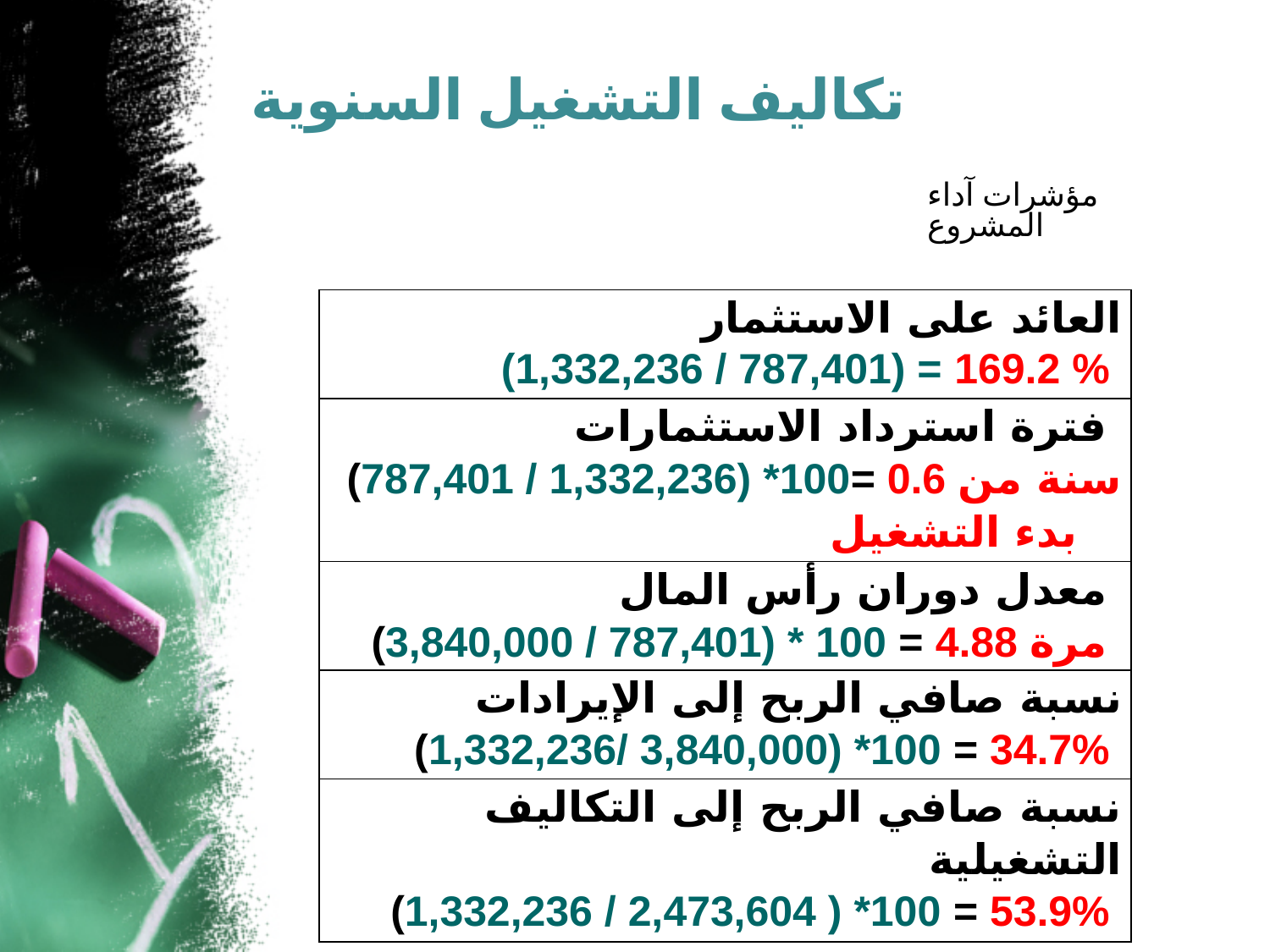

# تكاليف التشغيل السنوية
مؤشرات آداء المشروع
| العائد على الاستثمار (1,332,236 / 787,401) = 169.2 % |
| --- |
| فترة استرداد الاستثمارات (787,401 / 1,332,236) \*100= 0.6 سنة من بدء التشغيل |
| معدل دوران رأس المال (3,840,000 / 787,401) \* 100 = 4.88 مرة |
| نسبة صافي الربح إلى الإيرادات (1,332,236/ 3,840,000) \*100 = 34.7% |
| نسبة صافي الربح إلى التكاليف التشغيلية (1,332,236 / 2,473,604 ) \*100 = 53.9% |